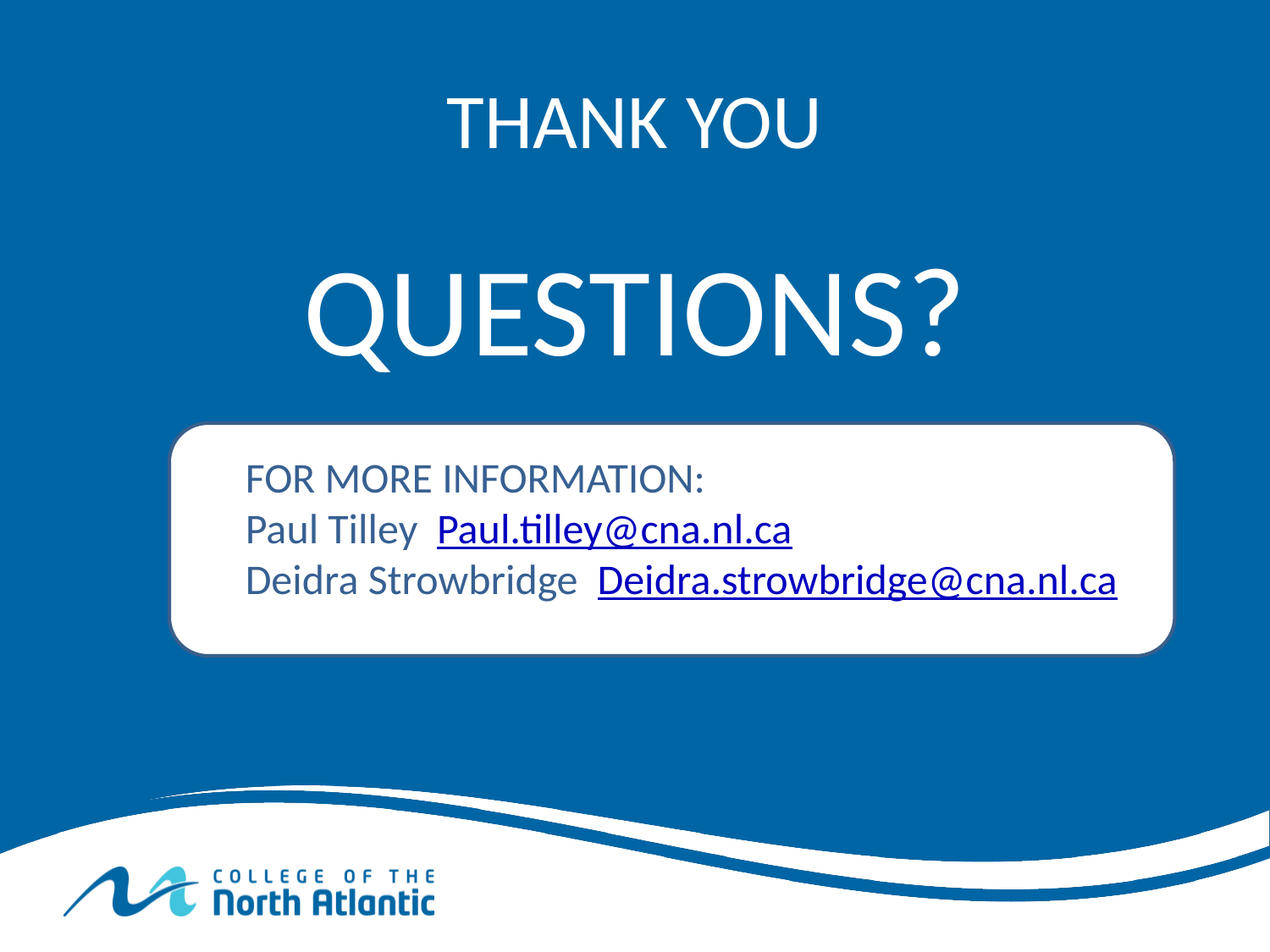

# THANK YOU
QUESTIONS?

FOR MORE INFORMATION:
Paul Tilley  Paul.tilley@cna.nl.ca
Deidra Strowbridge  Deidra.strowbridge@cna.nl.ca